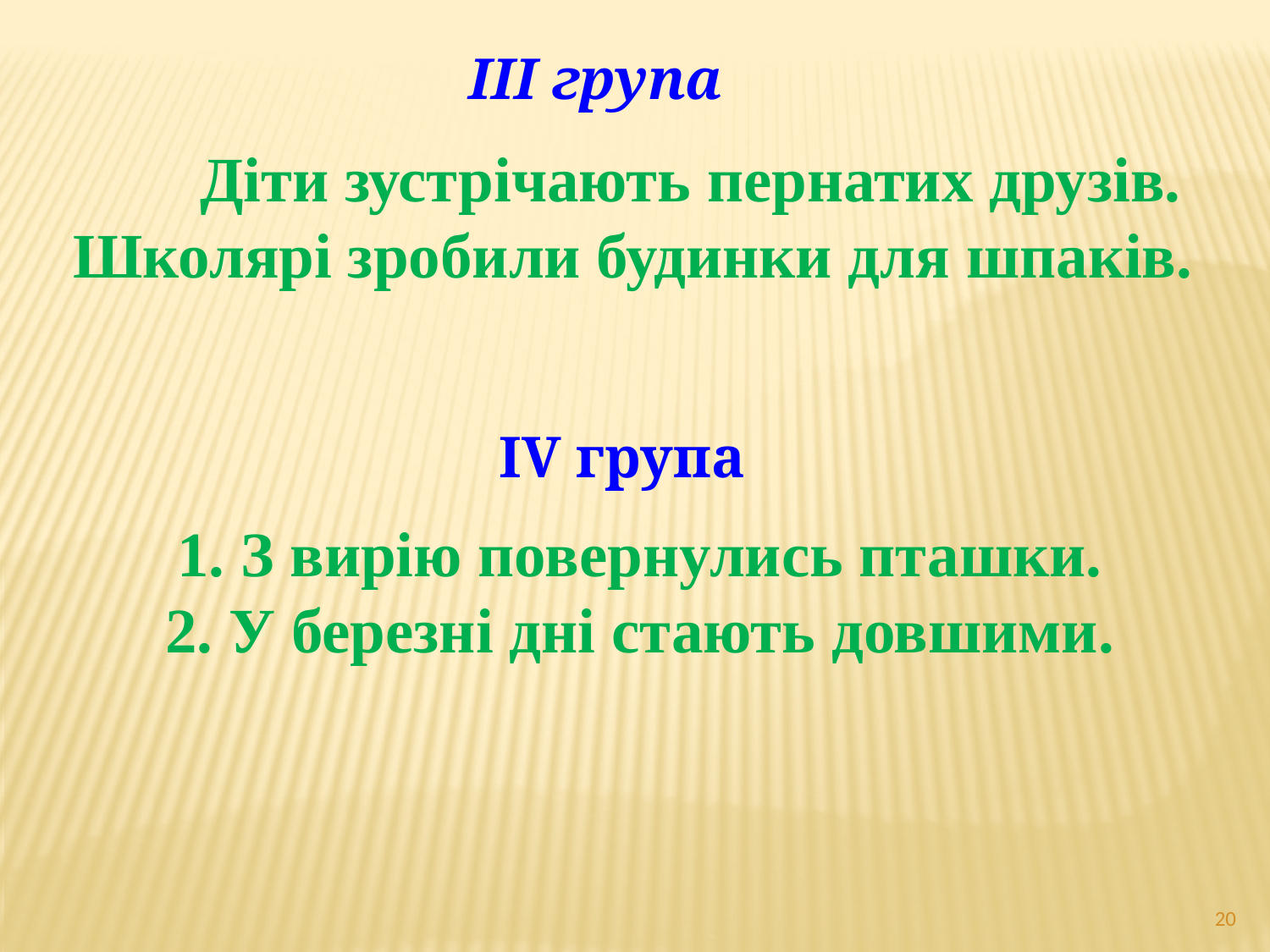

ІІІ група
	Діти зустрічають пернатих друзів.
Школярі зробили будинки для шпаків.
ІV група
1. З вирію повернулись пташки.
2. У березні дні стають довшими.
20